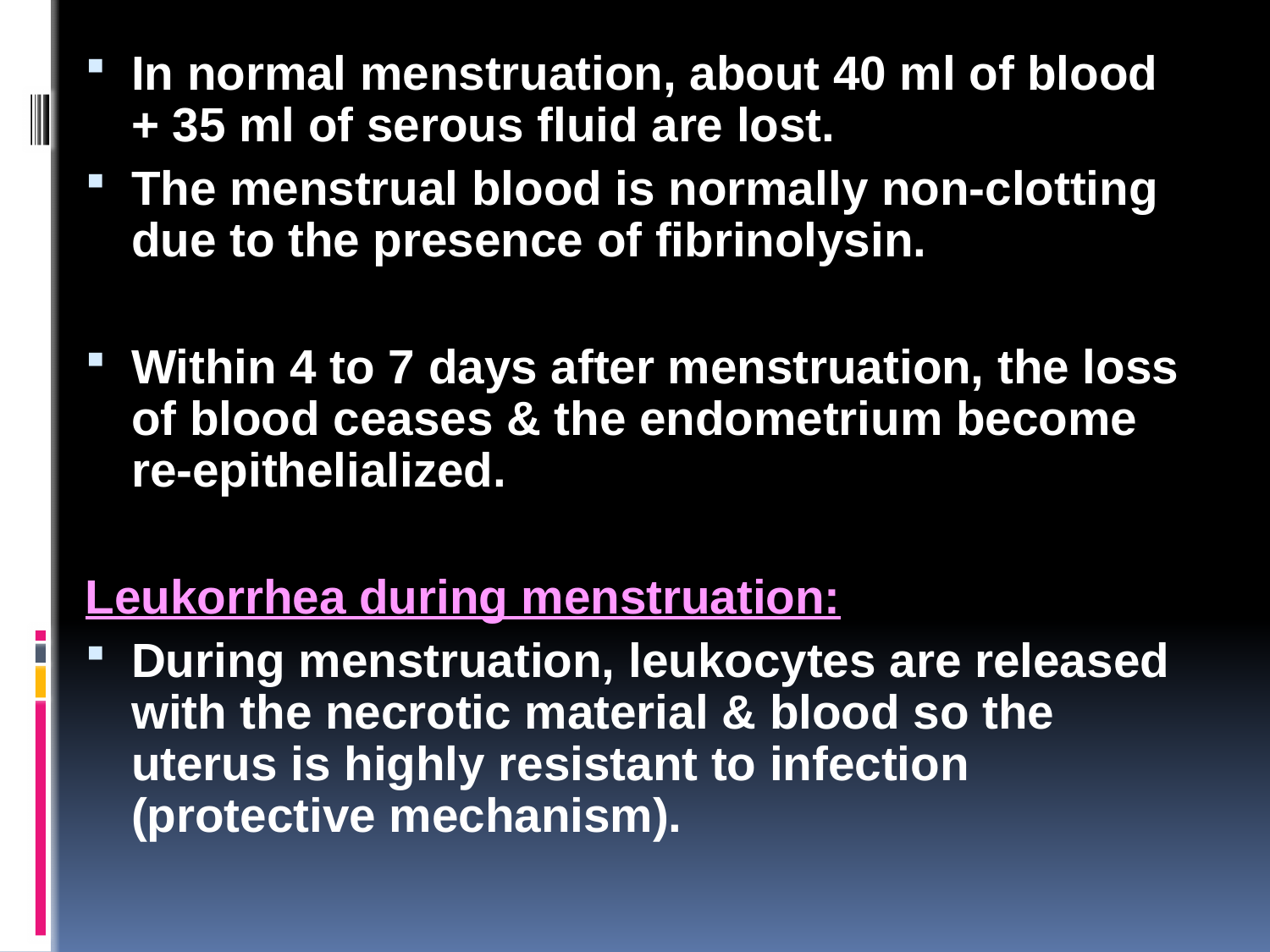

In normal menstruation, about 40 ml of blood + 35 ml of serous fluid are lost.
The menstrual blood is normally non-clotting due to the presence of fibrinolysin.

Within 4 to 7 days after menstruation, the loss of blood ceases & the endometrium become re-epithelialized.

Leukorrhea during menstruation:
During menstruation, leukocytes are released with the necrotic material & blood so the uterus is highly resistant to infection (protective mechanism).